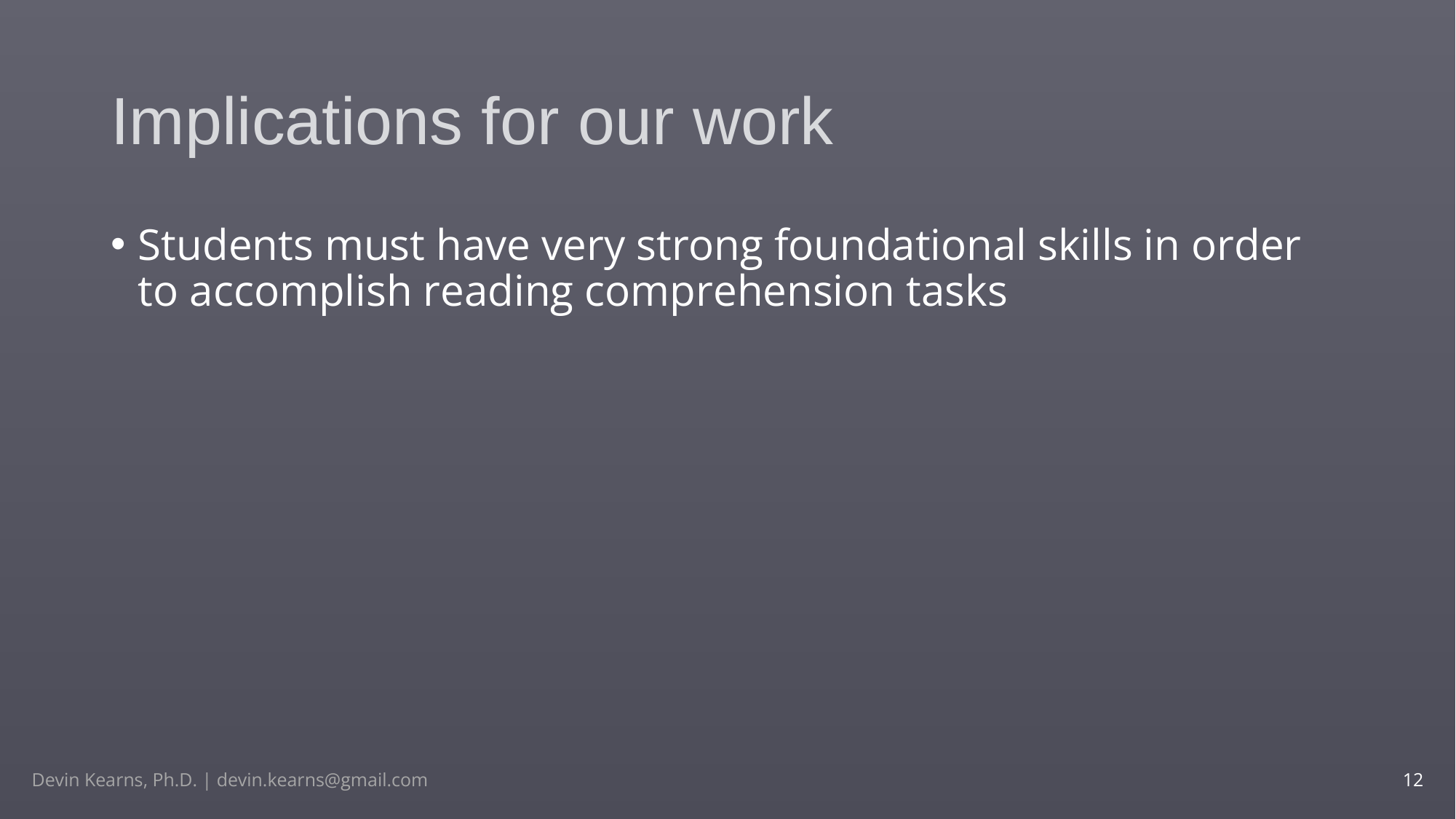

# Implications for our work
Students must have very strong foundational skills in order to accomplish reading comprehension tasks
Devin Kearns, Ph.D. | devin.kearns@gmail.com
12